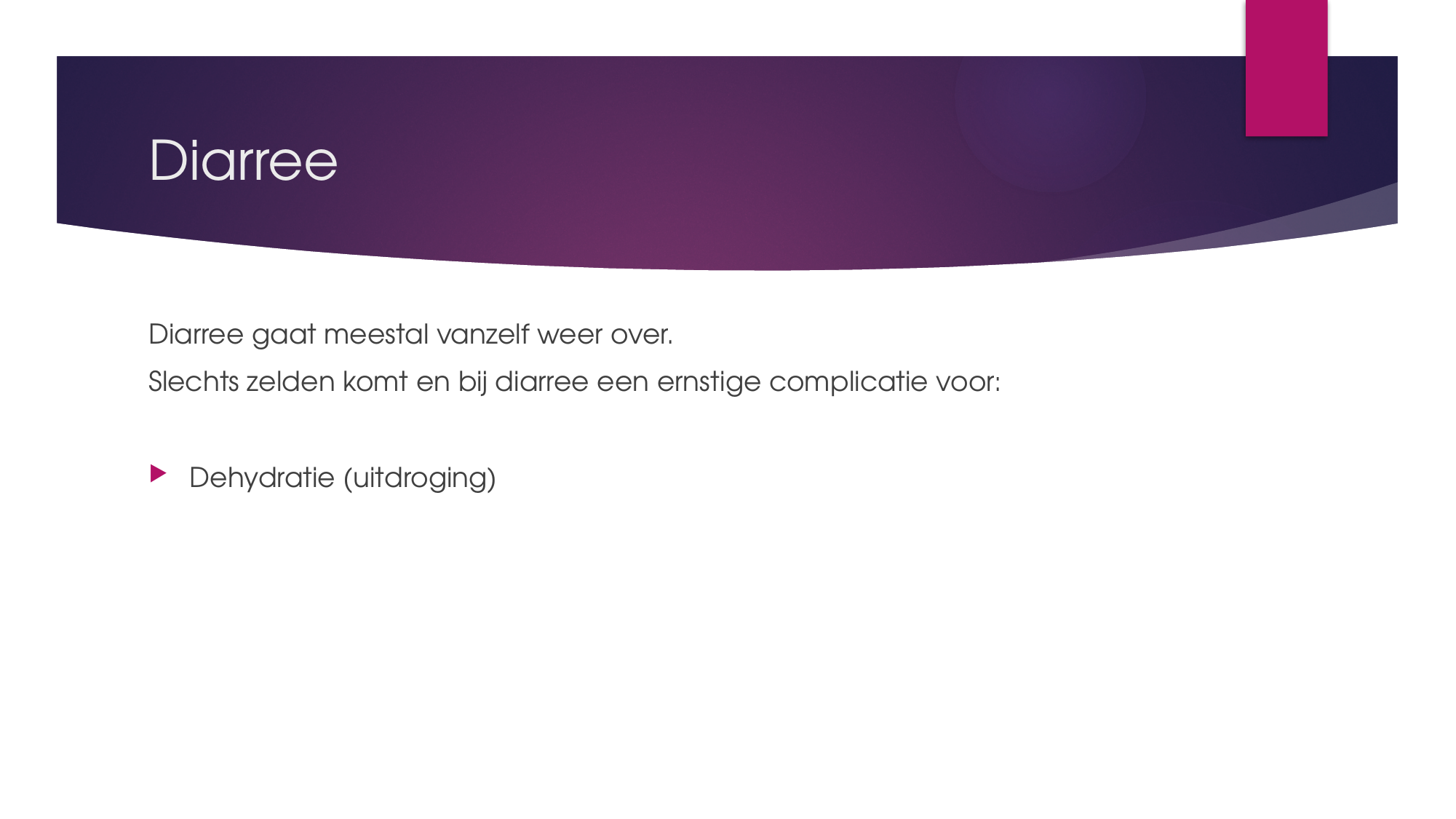

# Diarree
Diarree gaat meestal vanzelf weer over.
Slechts zelden komt en bij diarree een ernstige complicatie voor:

Dehydratie (uitdroging)